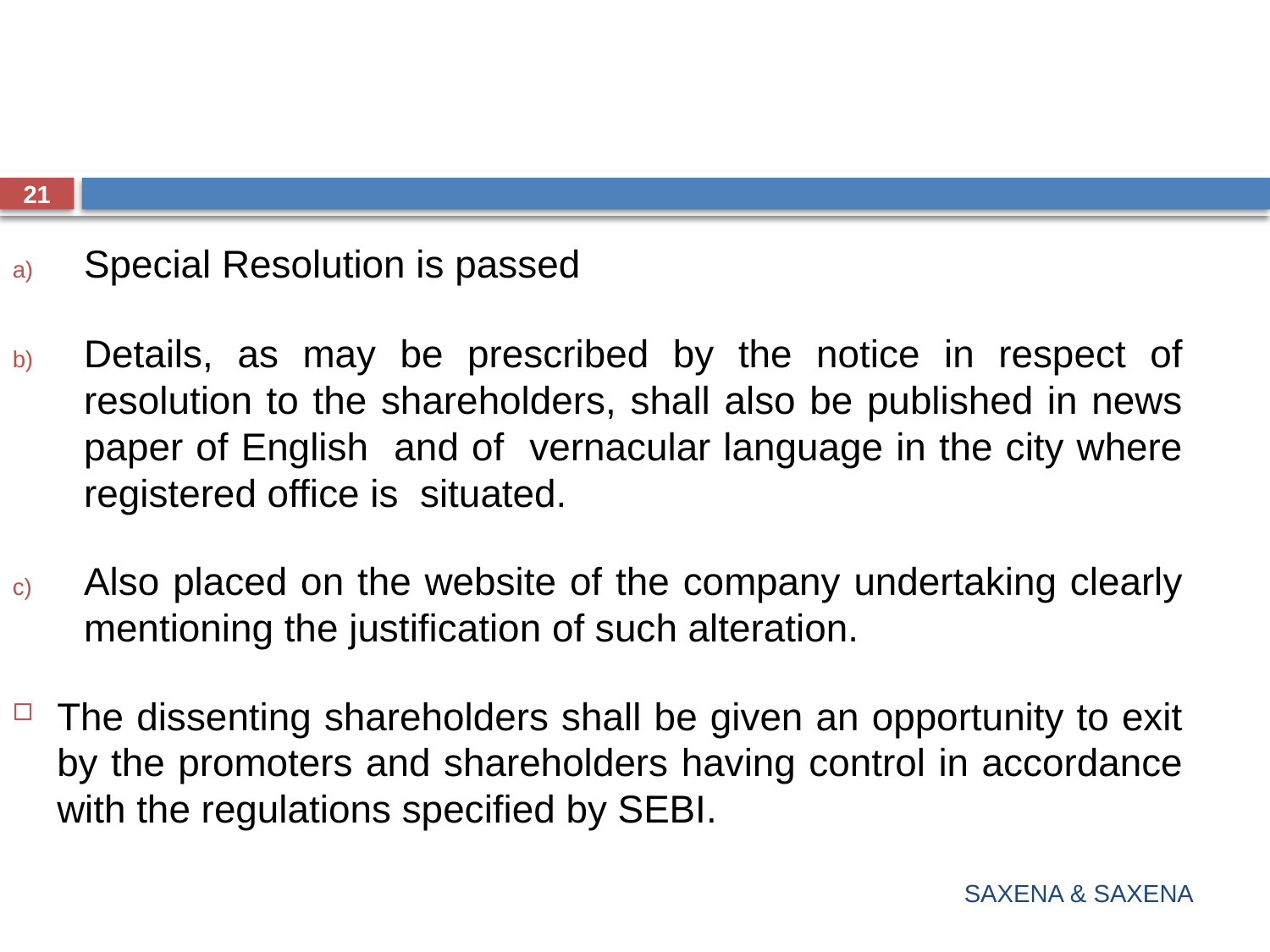

#
21
Special Resolution is passed

Details, as may be prescribed by the notice in respect of resolution to the shareholders, shall also be published in news paper of English  and of  vernacular language in the city where registered office is  situated.

Also placed on the website of the company undertaking clearly mentioning the justification of such alteration.

The dissenting shareholders shall be given an opportunity to exit by the promoters and shareholders having control in accordance with the regulations specified by SEBI.

SAXENA & SAXENA